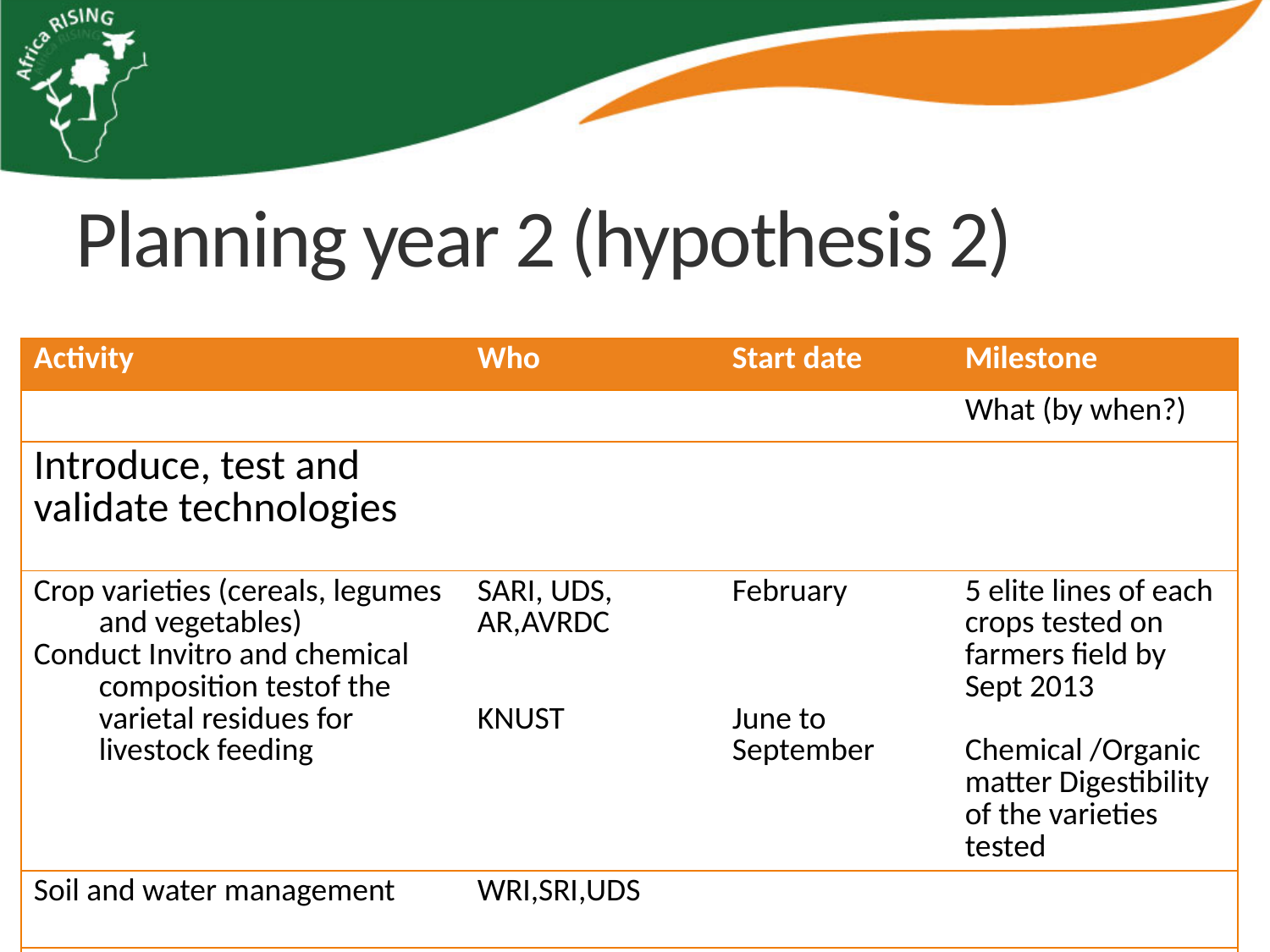

# Planning year 2 (hypothesis 2)
| Activity | Who | Start date | Milestone |
| --- | --- | --- | --- |
|  |  |  | What (by when?) |
| Introduce, test and validate technologies |  |  |  |
| Crop varieties (cereals, legumes and vegetables) Conduct Invitro and chemical composition testof the varietal residues for livestock feeding | SARI, UDS, AR,AVRDC KNUST | February June to September | 5 elite lines of each crops tested on farmers field by Sept 2013 Chemical /Organic matter Digestibility of the varieties tested |
| Soil and water management | WRI,SRI,UDS |  |  |
| Livestock (poultry, small ruminants, pigs, Milk ) |  |  |  |